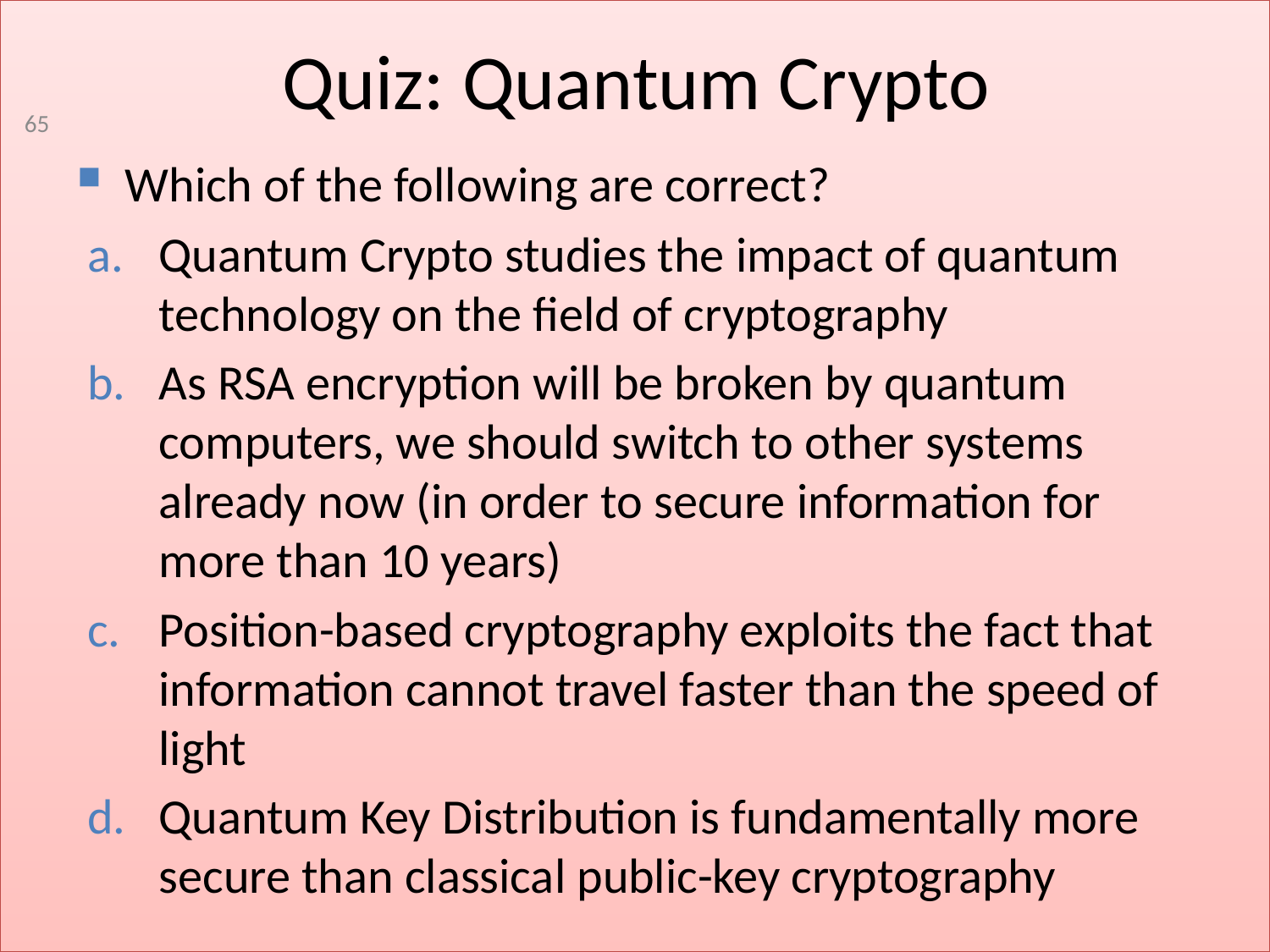

# Quiz: Quantum Crypto
65
Which of the following are correct?

Quantum Crypto studies the impact of quantum technology on the field of cryptography
As RSA encryption will be broken by quantum computers, we should switch to other systems already now (in order to secure information for more than 10 years)
Position-based cryptography exploits the fact that information cannot travel faster than the speed of light
Quantum Key Distribution is fundamentally more secure than classical public-key cryptography